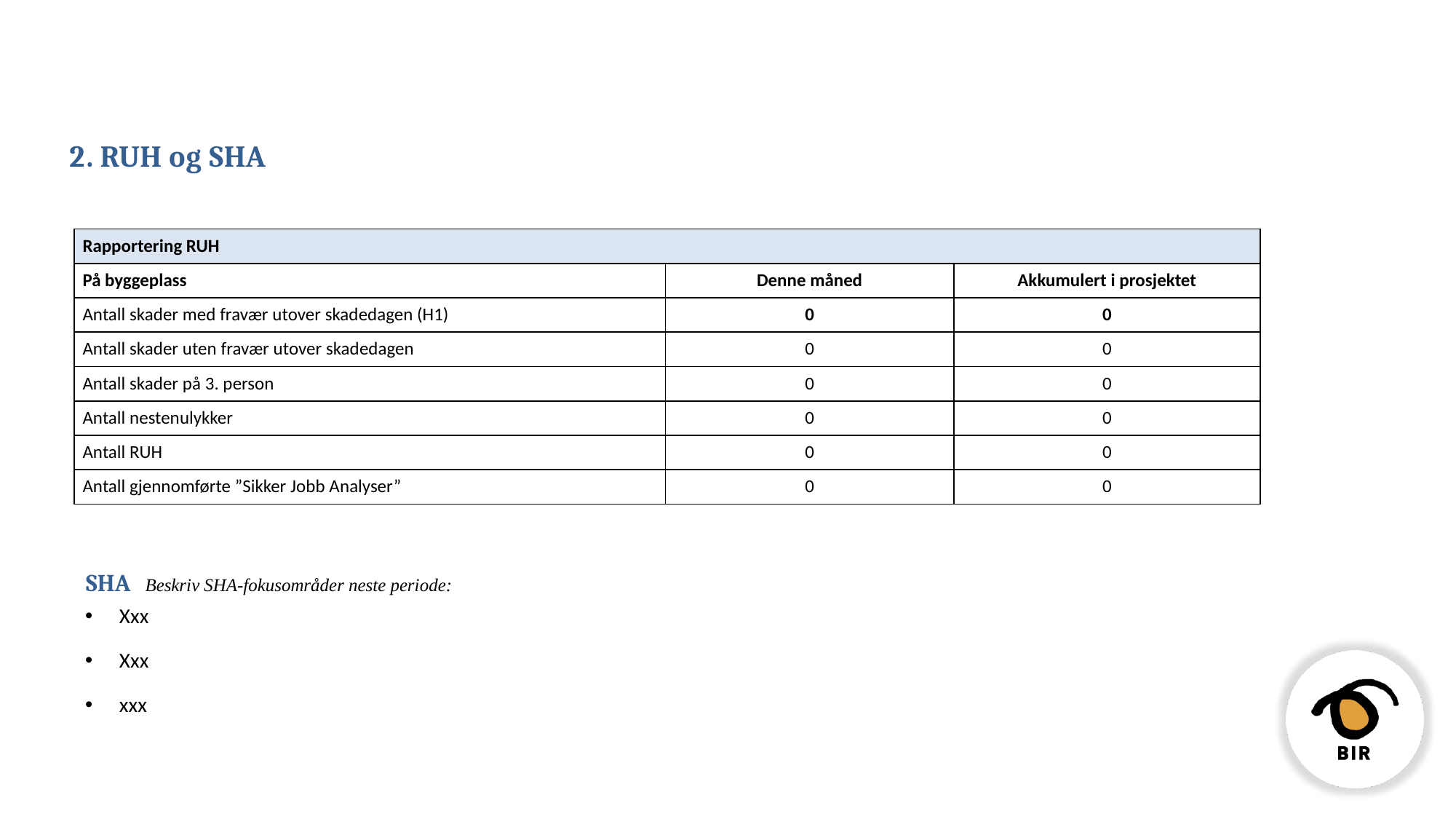

2. RUH og SHA
| Rapportering RUH |  |  |
| --- | --- | --- |
| På byggeplass | Denne måned | Akkumulert i prosjektet |
| Antall skader med fravær utover skadedagen (H1) | 0 | 0 |
| Antall skader uten fravær utover skadedagen | 0 | 0 |
| Antall skader på 3. person | 0 | 0 |
| Antall nestenulykker | 0 | 0 |
| Antall RUH | 0 | 0 |
| Antall gjennomførte ”Sikker Jobb Analyser” | 0 | 0 |
SHA  Beskriv SHA-fokusområder neste periode:
Xxx
Xxx
xxx